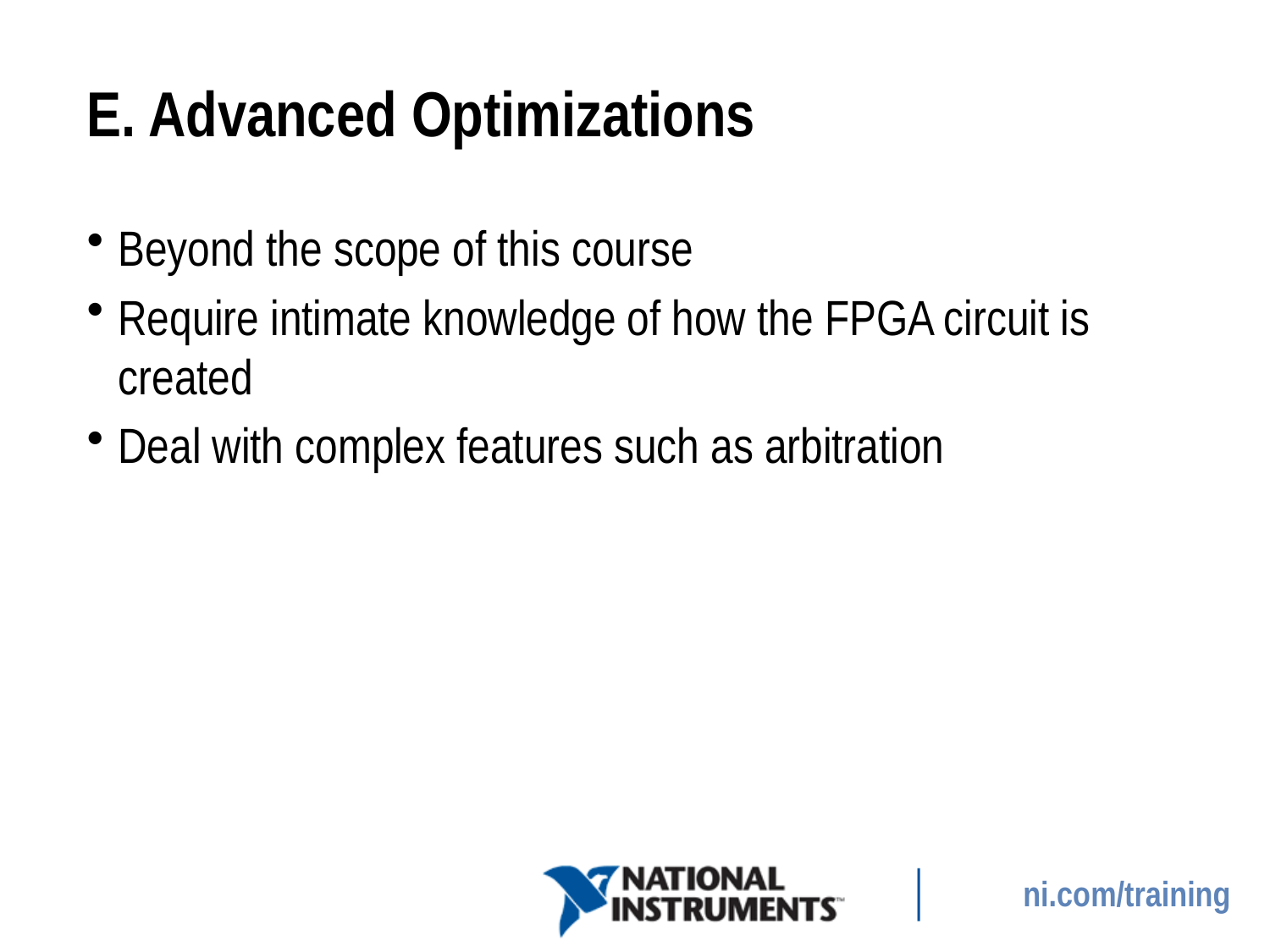

# E. Advanced Optimizations
Beyond the scope of this course
Require intimate knowledge of how the FPGA circuit is created
Deal with complex features such as arbitration